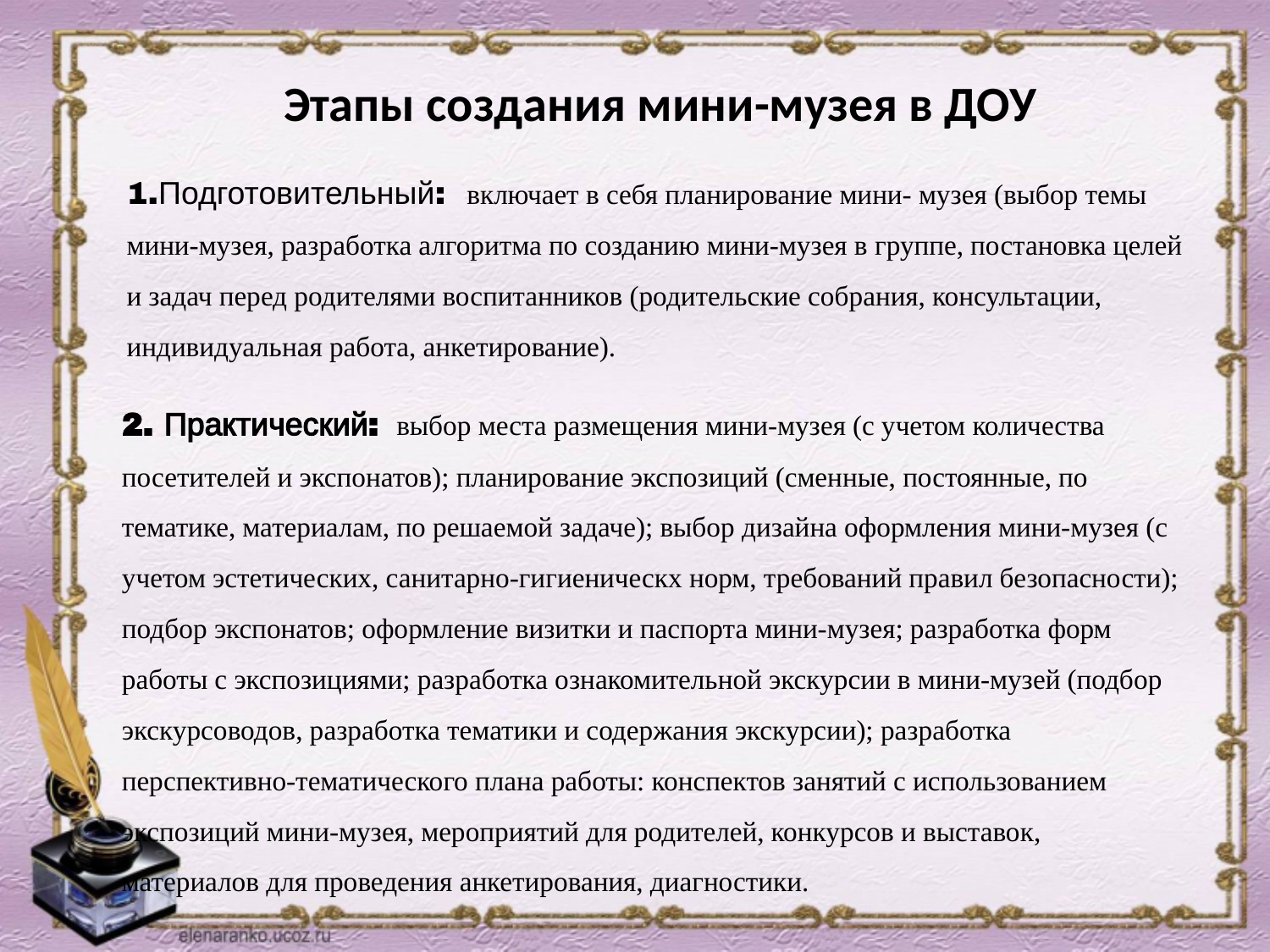

Этапы создания мини-музея в ДОУ
Подготовительный:  включает в себя планирование мини- музея (выбор темы мини-музея, разработка алгоритма по созданию мини-музея в группе, постановка целей и задач перед родителями воспитанников (родительские собрания, консультации, индивидуальная работа, анкетирование).
2. Практический:  выбор места размещения мини-музея (с учетом количества посетителей и экспонатов); планирование экспозиций (сменные, постоянные, по тематике, материалам, по решаемой задаче); выбор дизайна оформления мини-музея (с учетом эстетических, санитарно-гигиеническх норм, требований правил безопасности); подбор экспонатов; оформление визитки и паспорта мини-музея; разработка форм работы с экспозициями; разработка ознакомительной экскурсии в мини-музей (подбор экскурсоводов, разработка тематики и содержания экскурсии); разработка перспективно-тематического плана работы: конспектов занятий с использованием экспозиций мини-музея, мероприятий для родителей, конкурсов и выставок, материалов для проведения анкетирования, диагностики.